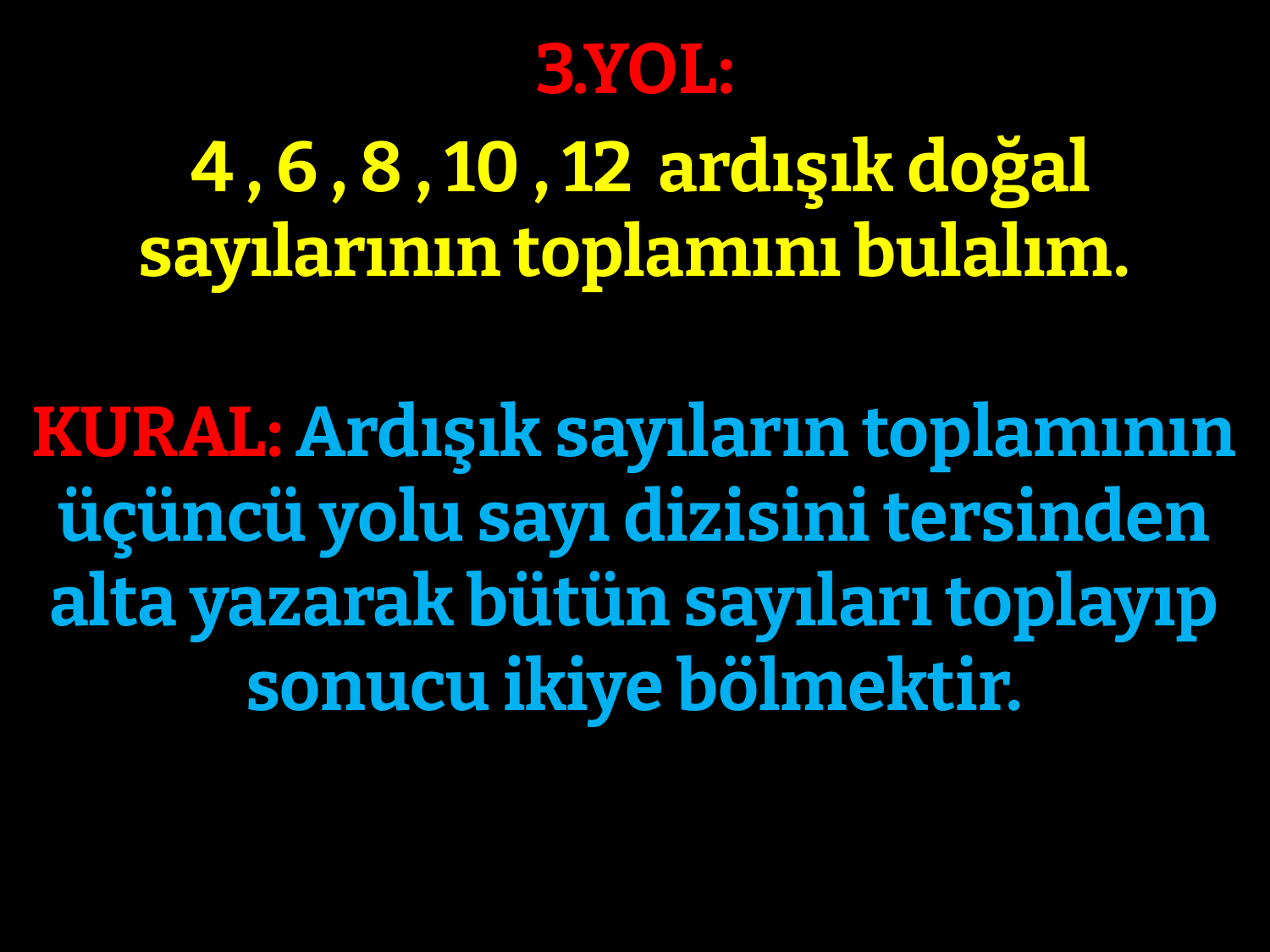

3.YOL:
 4 , 6 , 8 , 10 , 12  ardışık doğal sayılarının toplamını bulalım.
#
KURAL: Ardışık sayıların toplamının üçüncü yolu sayı dizisini tersinden alta yazarak bütün sayıları toplayıp sonucu ikiye bölmektir.